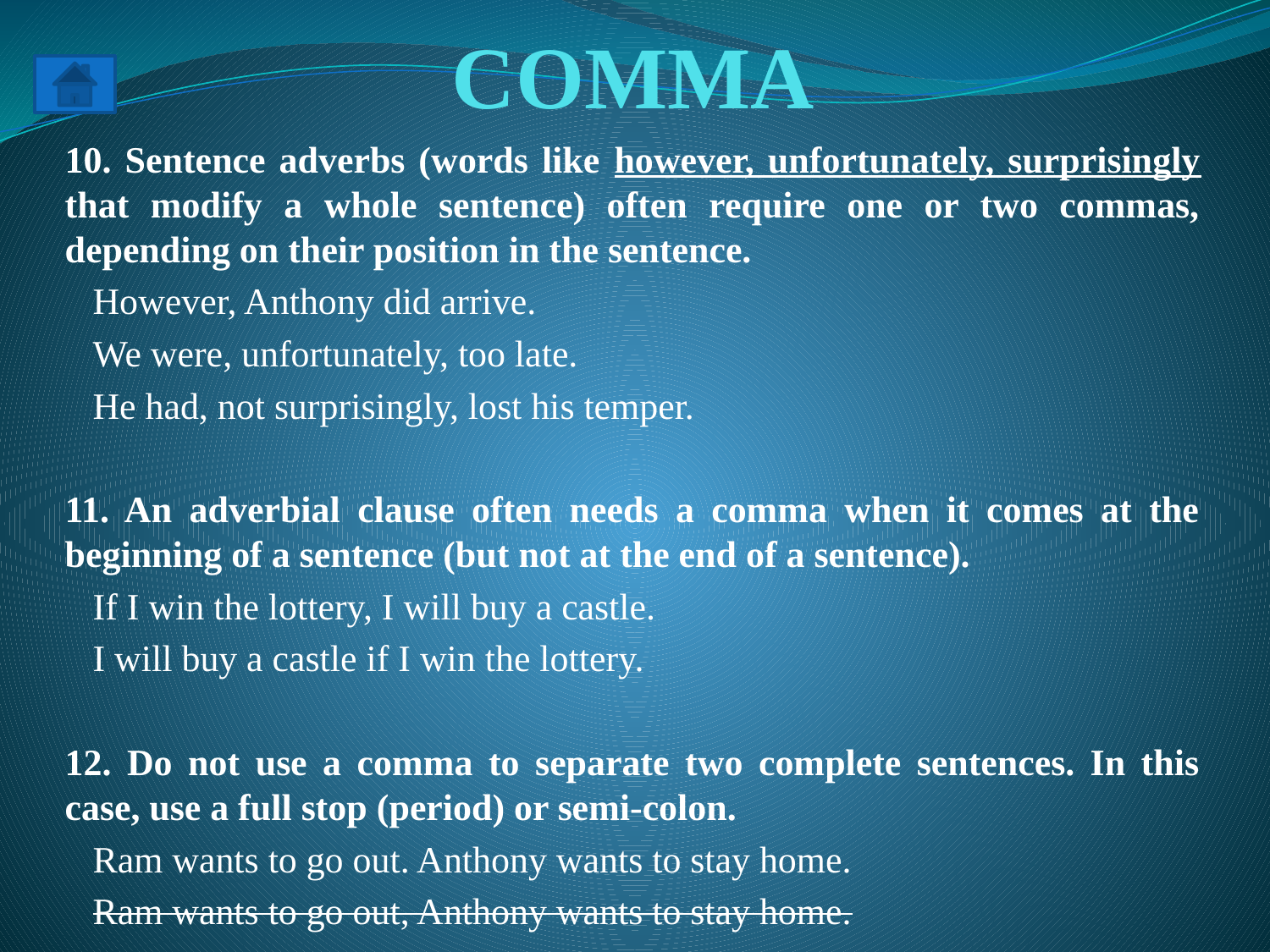

# COMMA

10. Sentence adverbs (words like however, unfortunately, surprisingly that modify a whole sentence) often require one or two commas, depending on their position in the sentence.
	However, Anthony did arrive.
	We were, unfortunately, too late.
	He had, not surprisingly, lost his temper.

11. An adverbial clause often needs a comma when it comes at the beginning of a sentence (but not at the end of a sentence).
	If I win the lottery, I will buy a castle.
	I will buy a castle if I win the lottery.

12. Do not use a comma to separate two complete sentences. In this case, use a full stop (period) or semi-colon.
	Ram wants to go out. Anthony wants to stay home.
	Ram wants to go out, Anthony wants to stay home.